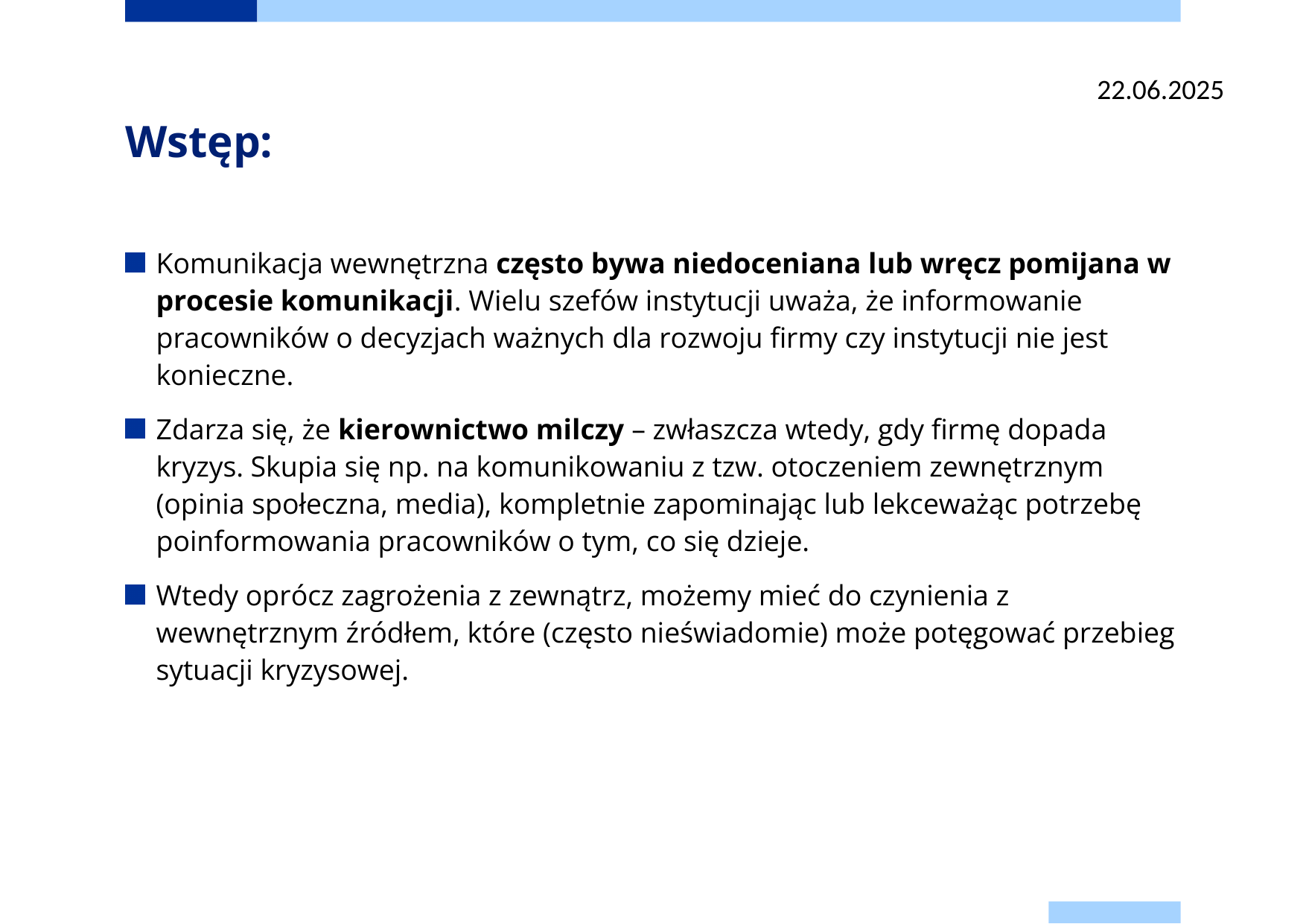

22.06.2025
# Wstęp:
Komunikacja wewnętrzna często bywa niedoceniana lub wręcz pomijana w procesie komunikacji. Wielu szefów instytucji uważa, że informowanie pracowników o decyzjach ważnych dla rozwoju firmy czy instytucji nie jest konieczne.
Zdarza się, że kierownictwo milczy – zwłaszcza wtedy, gdy firmę dopada kryzys. Skupia się np. na komunikowaniu z tzw. otoczeniem zewnętrznym (opinia społeczna, media), kompletnie zapominając lub lekceważąc potrzebę poinformowania pracowników o tym, co się dzieje.
Wtedy oprócz zagrożenia z zewnątrz, możemy mieć do czynienia z wewnętrznym źródłem, które (często nieświadomie) może potęgować przebieg sytuacji kryzysowej.